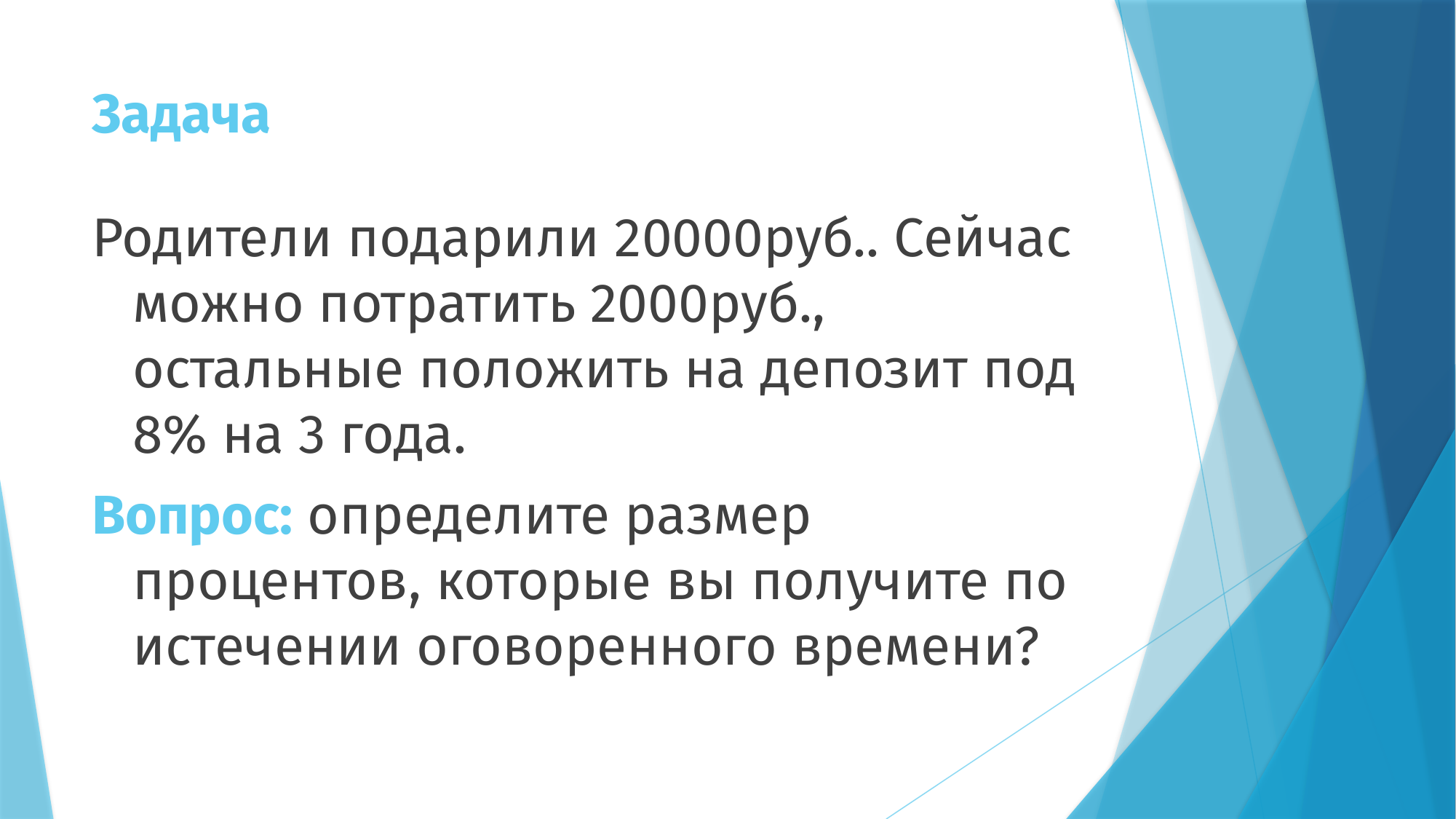

# Задача
Родители подарили 20000руб.. Сейчас можно потратить 2000руб., остальные положить на депозит под 8% на 3 года.
Вопрос: определите размер процентов, которые вы получите по истечении оговоренного времени?